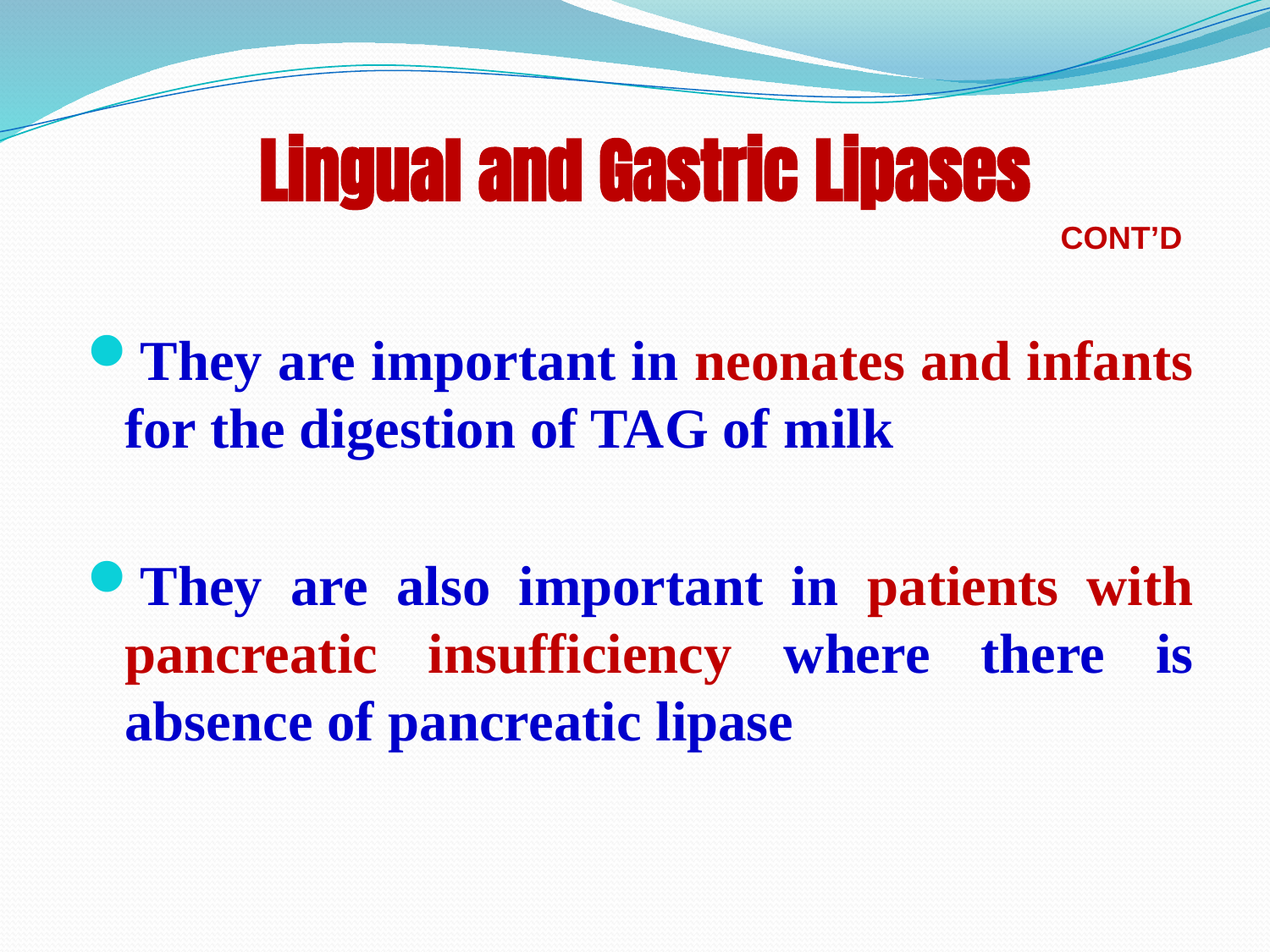

# Lingual and Gastric Lipases
CONT’D
They are important in neonates and infants for the digestion of TAG of milk

They are also important in patients with pancreatic insufficiency where there is absence of pancreatic lipase